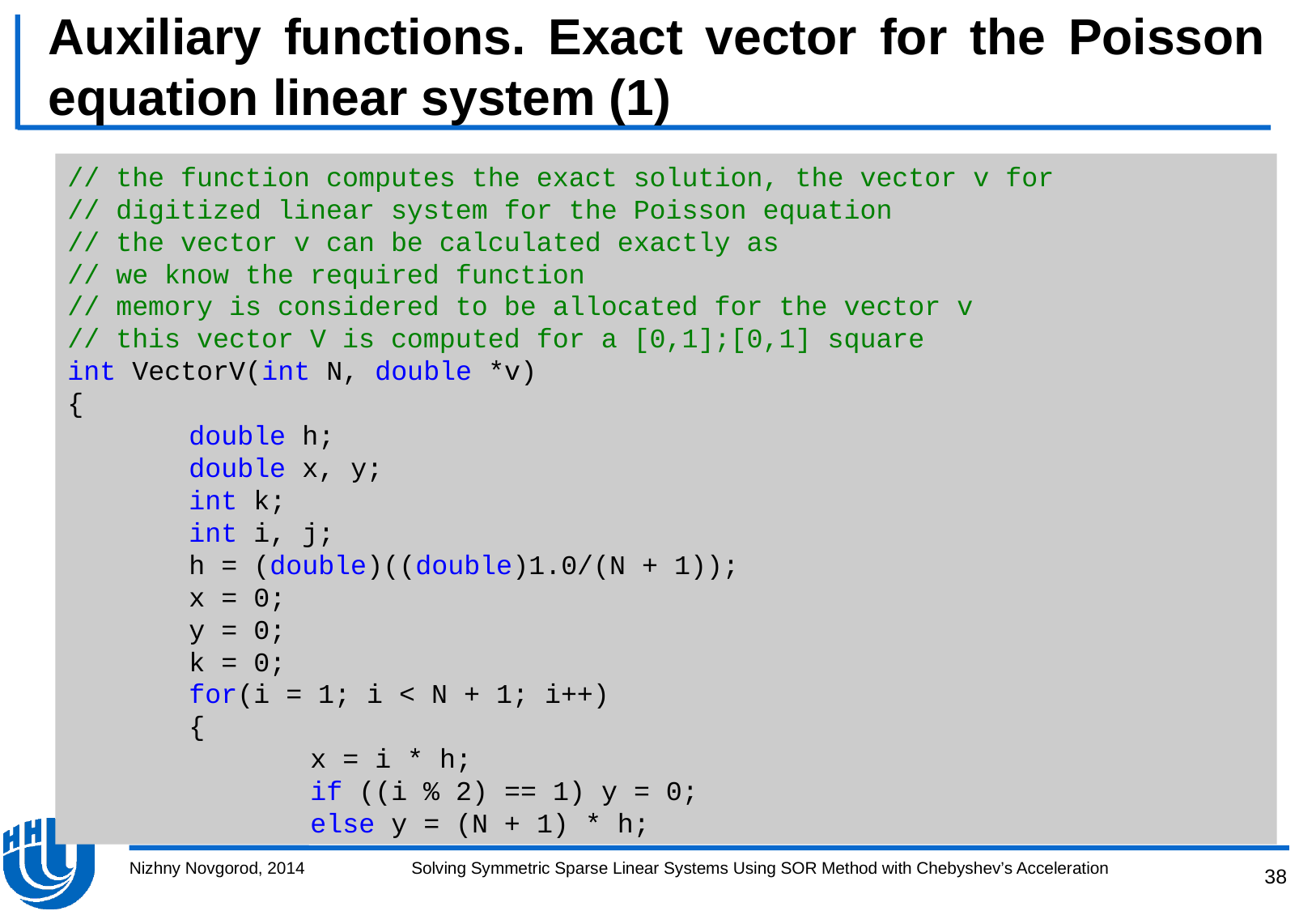

# Auxiliary functions. Exact vector for the Poisson equation linear system (1)
// the function computes the exact solution, the vector v for
// digitized linear system for the Poisson equation
// the vector v can be calculated exactly as
// we know the required function
// memory is considered to be allocated for the vector v
// this vector V is computed for a [0,1];[0,1] square
int VectorV(int N, double *v)
{
	double h;
	double x, y;
	int k;
	int i, j;
	h = (double)((double)1.0/(N + 1));
	x = 0;
	y = 0;
	k = 0;
	for(i = 1; i < N + 1; i++)
	{
		x = i * h;
		if ((i % 2) == 1) y = 0;
		else y = (N + 1) * h;
Nizhny Novgorod, 2014
Solving Symmetric Sparse Linear Systems Using SOR Method with Chebyshev’s Acceleration